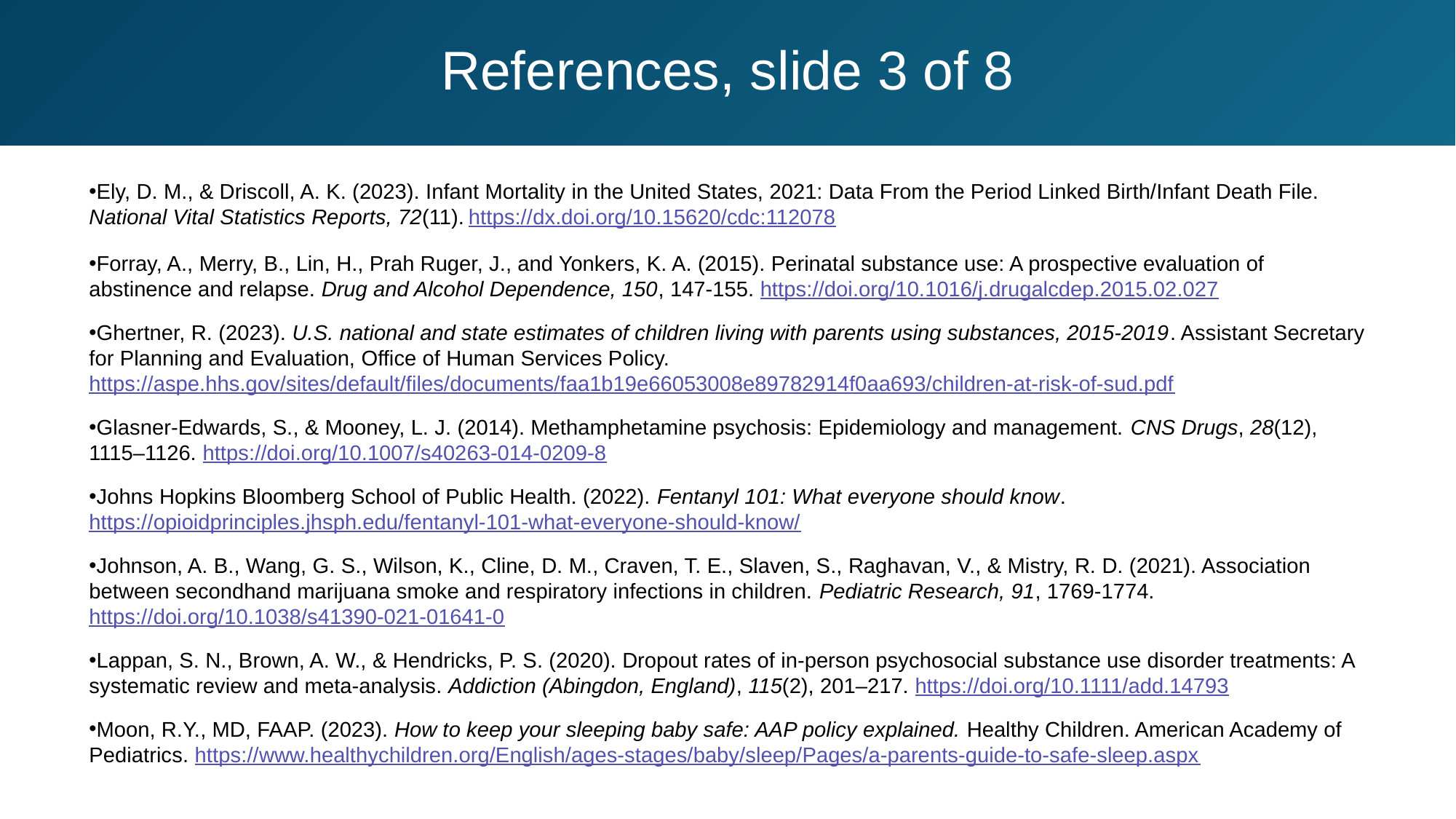

# References, slide 3 of 8
Ely, D. M., & Driscoll, A. K. (2023). Infant Mortality in the United States, 2021: Data From the Period Linked Birth/Infant Death File. National Vital Statistics Reports, 72(11). https://dx.doi.org/10.15620/cdc:112078
Forray, A., Merry, B., Lin, H., Prah Ruger, J., and Yonkers, K. A. (2015). Perinatal substance use: A prospective evaluation of abstinence and relapse. Drug and Alcohol Dependence, 150, 147-155. https://doi.org/10.1016/j.drugalcdep.2015.02.027
Ghertner, R. (2023). U.S. national and state estimates of children living with parents using substances, 2015-2019. Assistant Secretary for Planning and Evaluation, Office of Human Services Policy. https://aspe.hhs.gov/sites/default/files/documents/faa1b19e66053008e89782914f0aa693/children-at-risk-of-sud.pdf
Glasner-Edwards, S., & Mooney, L. J. (2014). Methamphetamine psychosis: Epidemiology and management. CNS Drugs, 28(12), 1115–1126. https://doi.org/10.1007/s40263-014-0209-8
Johns Hopkins Bloomberg School of Public Health. (2022). Fentanyl 101: What everyone should know. https://opioidprinciples.jhsph.edu/fentanyl-101-what-everyone-should-know/
Johnson, A. B., Wang, G. S., Wilson, K., Cline, D. M., Craven, T. E., Slaven, S., Raghavan, V., & Mistry, R. D. (2021). Association between secondhand marijuana smoke and respiratory infections in children. Pediatric Research, 91, 1769-1774. https://doi.org/10.1038/s41390-021-01641-0
Lappan, S. N., Brown, A. W., & Hendricks, P. S. (2020). Dropout rates of in-person psychosocial substance use disorder treatments: A systematic review and meta-analysis. Addiction (Abingdon, England), 115(2), 201–217. https://doi.org/10.1111/add.14793
Moon, R.Y., MD, FAAP. (2023). How to keep your sleeping baby safe: AAP policy explained. Healthy Children. American Academy of Pediatrics. https://www.healthychildren.org/English/ages-stages/baby/sleep/Pages/a-parents-guide-to-safe-sleep.aspx